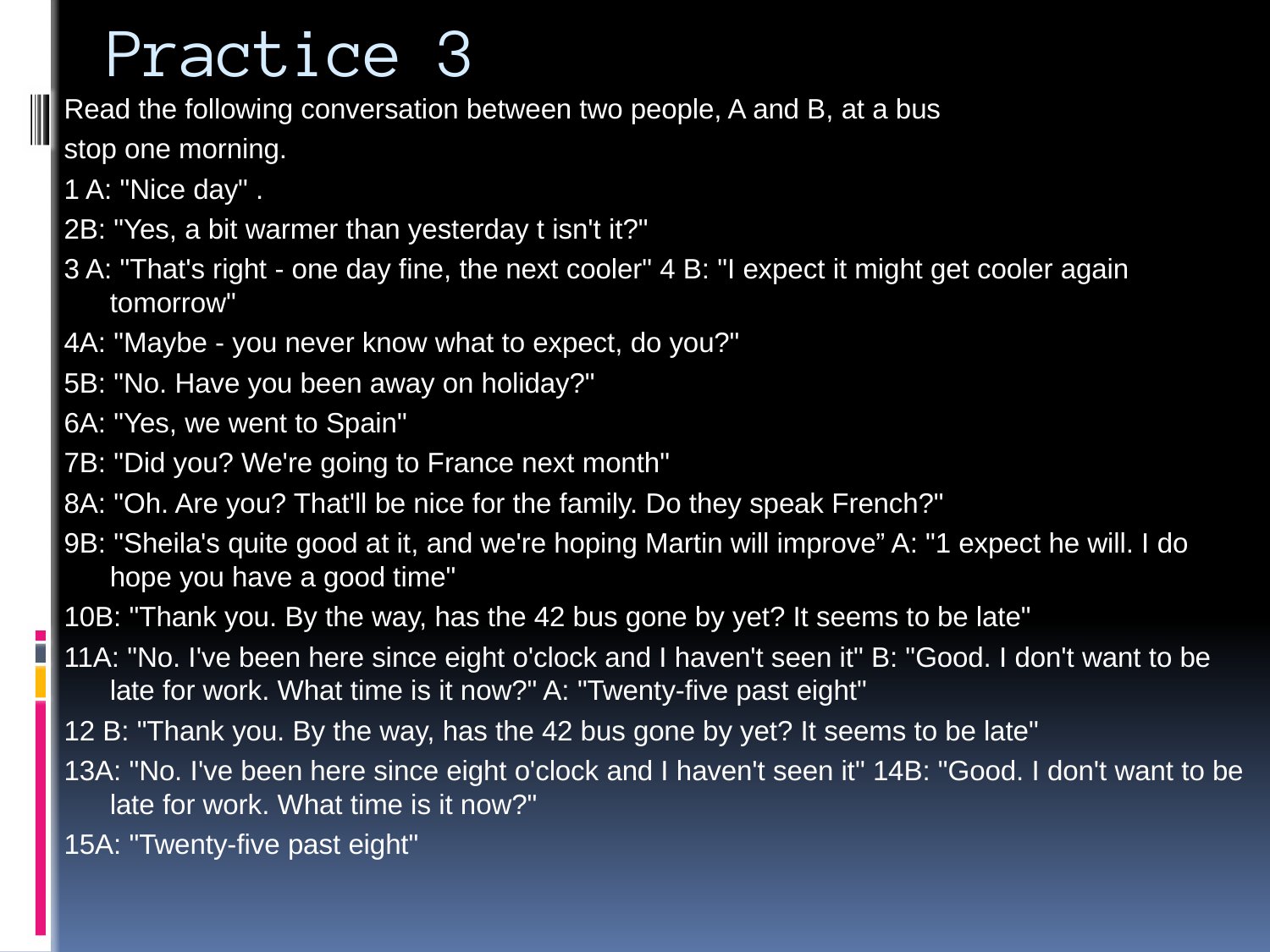

# Practice 3
Read the following conversation between two people, A and B, at a bus
stop one morning.
1 A: "Nice day" .
2B: "Yes, a bit warmer than yesterday t isn't it?"
3 A: "That's right - one day fine, the next cooler" 4 B: "I expect it might get cooler again tomorrow"
4A: "Maybe - you never know what to expect, do you?"
5B: "No. Have you been away on holiday?"
6A: "Yes, we went to Spain"
7B: "Did you? We're going to France next month"
8A: "Oh. Are you? That'll be nice for the family. Do they speak French?"
9B: "Sheila's quite good at it, and we're hoping Martin will improve” A: "1 expect he will. I do hope you have a good time"
10B: "Thank you. By the way, has the 42 bus gone by yet? It seems to be late"
11A: "No. I've been here since eight o'clock and I haven't seen it" B: "Good. I don't want to be late for work. What time is it now?" A: "Twenty-five past eight"
12 B: "Thank you. By the way, has the 42 bus gone by yet? It seems to be late"
13A: "No. I've been here since eight o'clock and I haven't seen it" 14B: "Good. I don't want to be late for work. What time is it now?"
15A: "Twenty-five past eight"